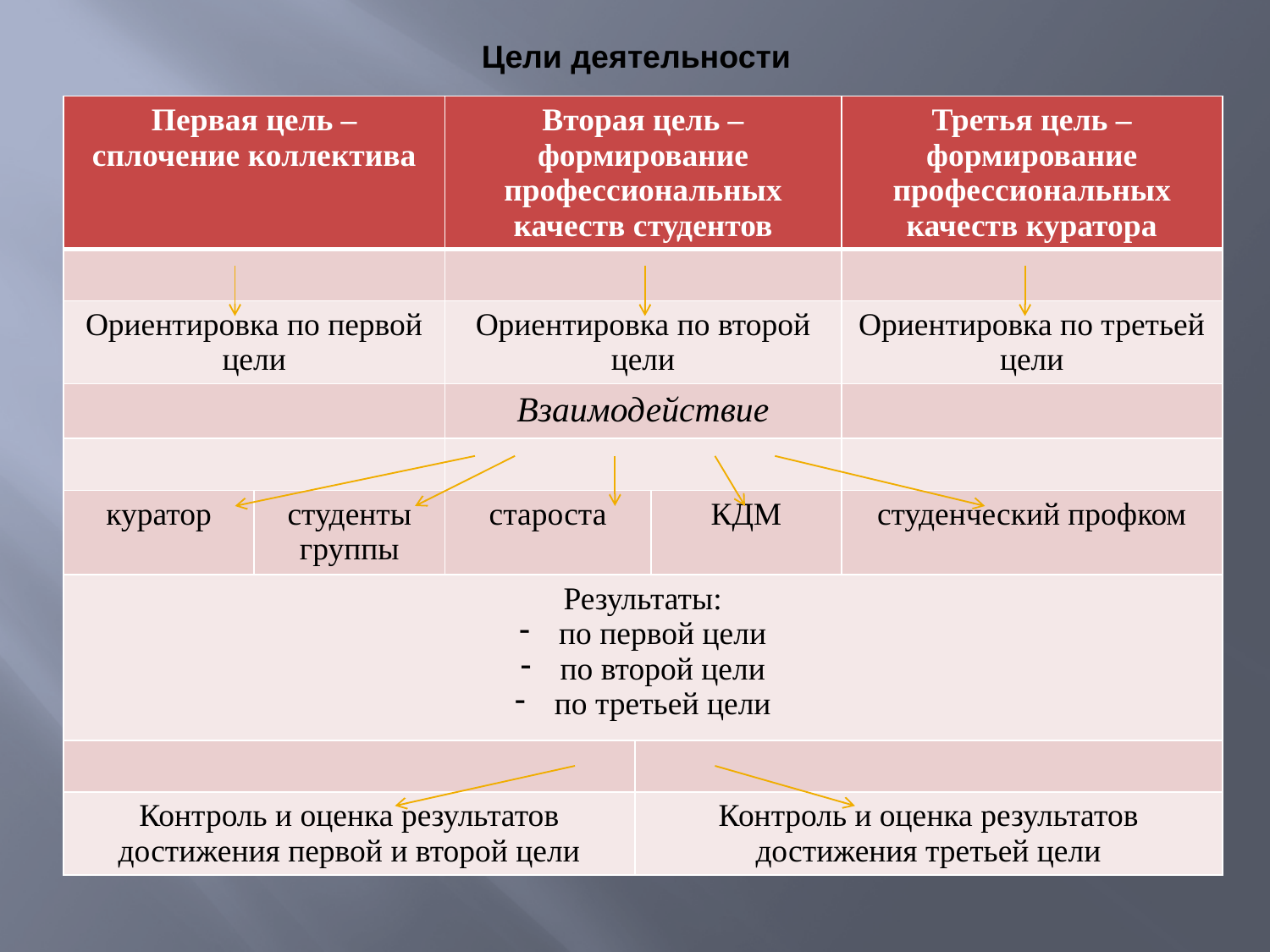

# Цели деятельности
| Первая цель – сплочение коллектива |  | Вторая цель – формирование профессиональных качеств студентов |  |  | Третья цель – формирование профессиональных качеств куратора |
| --- | --- | --- | --- | --- | --- |
|  |  |  |  |  |  |
| Ориентировка по первой цели |  | Ориентировка по второй цели |  |  | Ориентировка по третьей цели |
|  |  | Взаимодействие |  |  |  |
|  |  |  |  |  |  |
| куратор | студенты группы | староста |  | КДМ | студенческий профком |
| Результаты: по первой цели по второй цели по третьей цели |  |  |  |  |  |
|  |  |  |  |  |  |
| Контроль и оценка результатов достижения первой и второй цели |  |  | Контроль и оценка результатов достижения третьей цели |  |  |